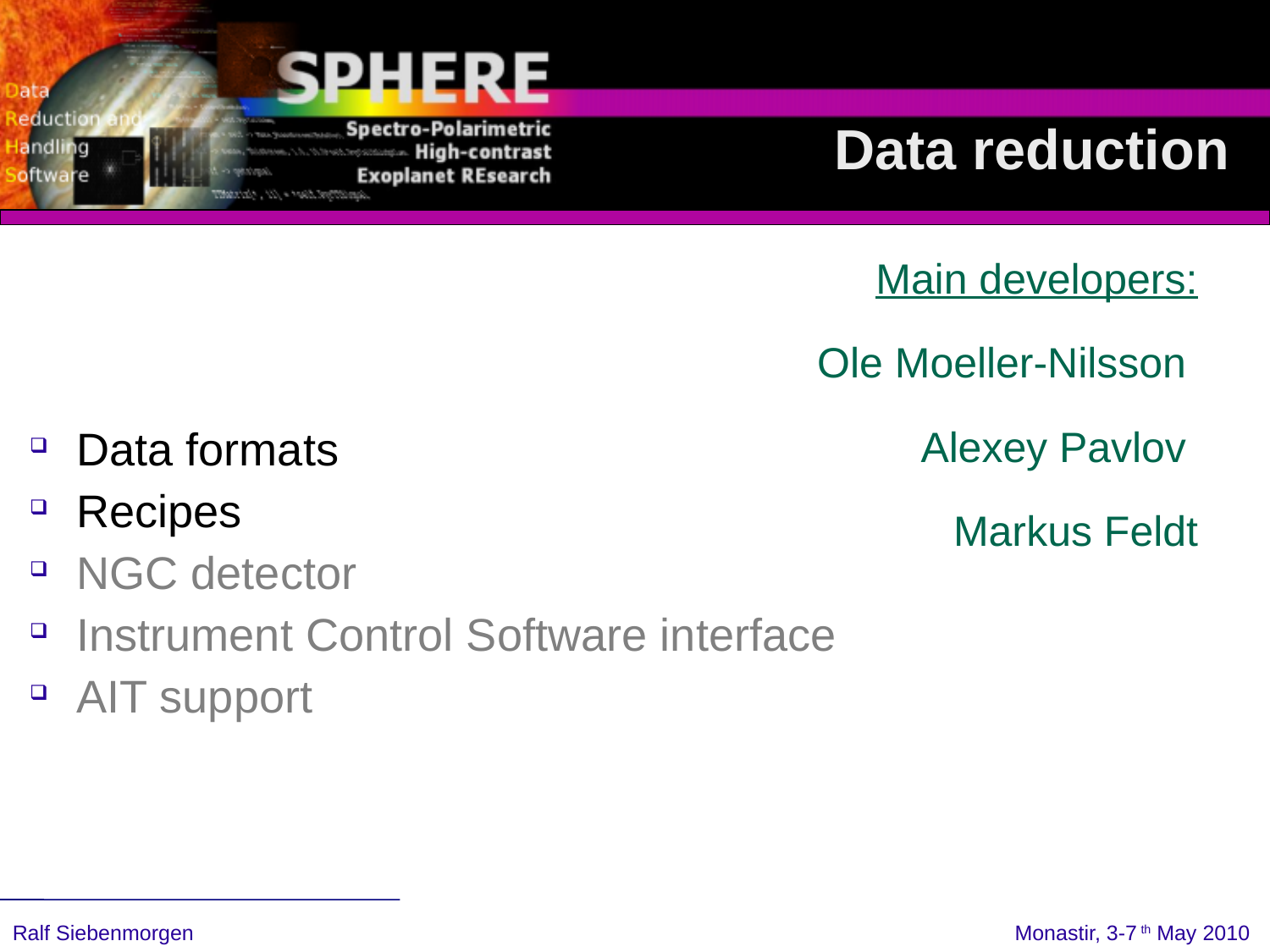

# Data reduction
Main developers:
Ole Moeller-Nilsson
Alexey Pavlov
Markus Feldt
Data formats
Recipes
NGC detector
Instrument Control Software interface
AIT support